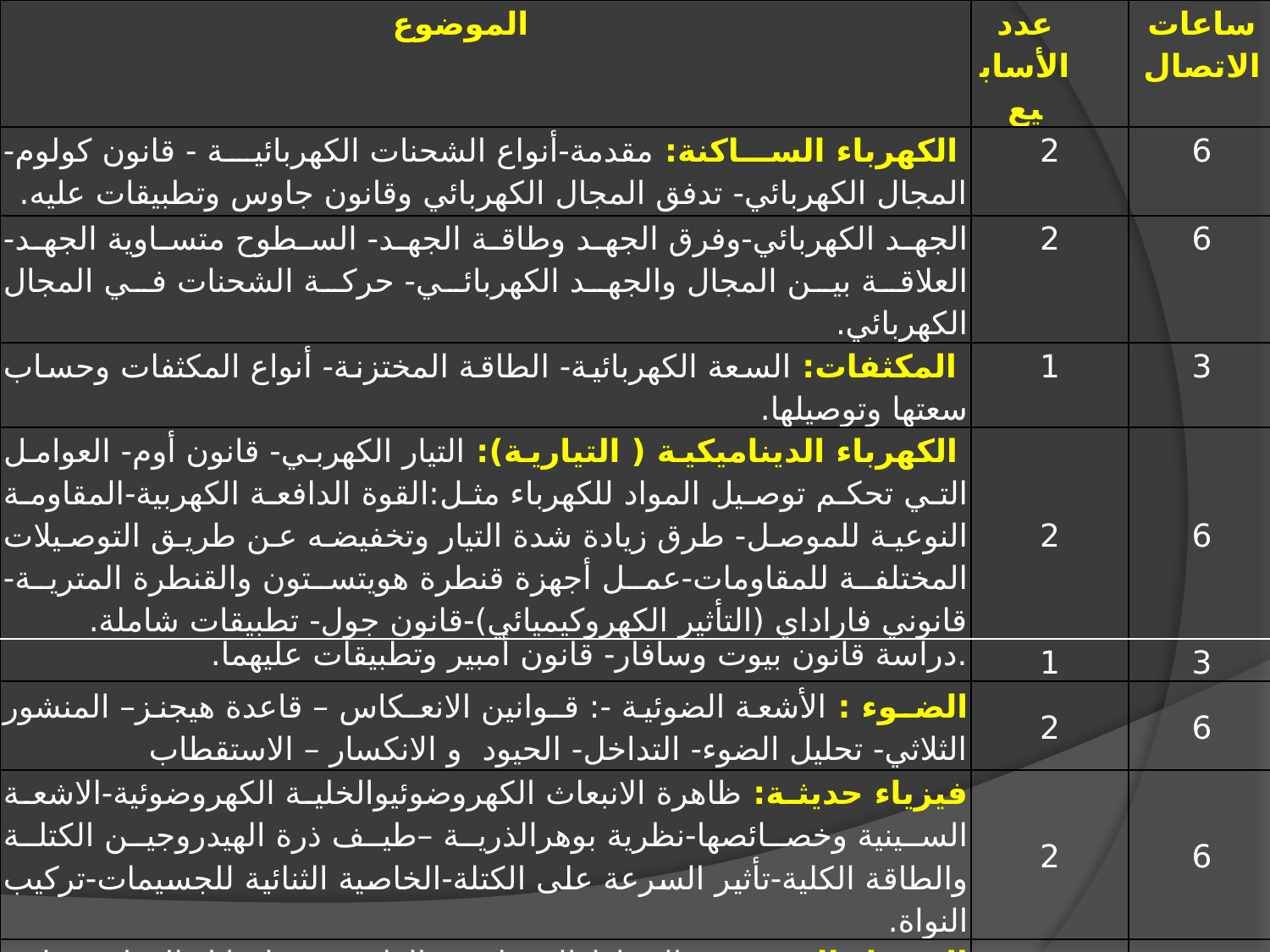

| الموضوع | عدد الأسابيع | ساعات الاتصال |
| --- | --- | --- |
| الكهرباء الساكنة: مقدمة-أنواع الشحنات الكهربائية - قانون كولوم- المجال الكهربائي- تدفق المجال الكهربائي وقانون جاوس وتطبيقات عليه. | 2 | 6 |
| الجهد الكهربائي-وفرق الجهد وطاقة الجهد- السطوح متساوية الجهد-العلاقة بين المجال والجهد الكهربائي- حركة الشحنات في المجال الكهربائي. | 2 | 6 |
| المكثفات: السعة الكهربائية- الطاقة المختزنة- أنواع المكثفات وحساب سعتها وتوصيلها. | 1 | 3 |
| الكهرباء الديناميكية ( التيارية): التيار الكهربي- قانون أوم- العوامل التي تحكم توصيل المواد للكهرباء مثل:القوة الدافعة الكهربية-المقاومة النوعية للموصل- طرق زيادة شدة التيار وتخفيضه عن طريق التوصيلات المختلفة للمقاومات-عمل أجهزة قنطرة هويتستون والقنطرة المترية-قانوني فاراداي (التأثير الكهروكيميائي)-قانون جول- تطبيقات شاملة. | 2 | 6 |
| .دراسة قانون بيوت وسافار- قانون أمبير وتطبيقات عليهما. | 1 | 3 |
| الضـوء : الأشعة الضوئية -: قـوانين الانعـكاس – قاعدة هيجنز– المنشور الثلاثي- تحليل الضوء- التداخل- الحيود و الانكسار – الاستقطاب | 2 | 6 |
| فيزياء حديثة: ظاهرة الانبعاث الكهروضوئيوالخلية الكهروضوئية-الاشعة السينية وخصائصها-نظرية بوهرالذرية –طيف ذرة الهيدروجين الكتلة والطاقة الكلية-تأثير السرعة على الكتلة-الخاصية الثنائية للجسيمات-تركيب النواة. | 2 | 6 |
| الفيزياء النووية : النشاط الاشعاعي الطبيعي -انحلال الفا – خواص جسيمات الفا - انحلال بيتا –خواص جسيمات بيتا  - انحلال جاما– خواص اشعة جاما | 1 | 3 |
| المتسلسلات المشعة طبيعيا - الانشطار النووى. -    الاندماج النووى.-    تطبيقات على استخدام النظائر المشعه -  مصادر الأخطار للمواد المشعة والوقاية منها | 1 | 3 |